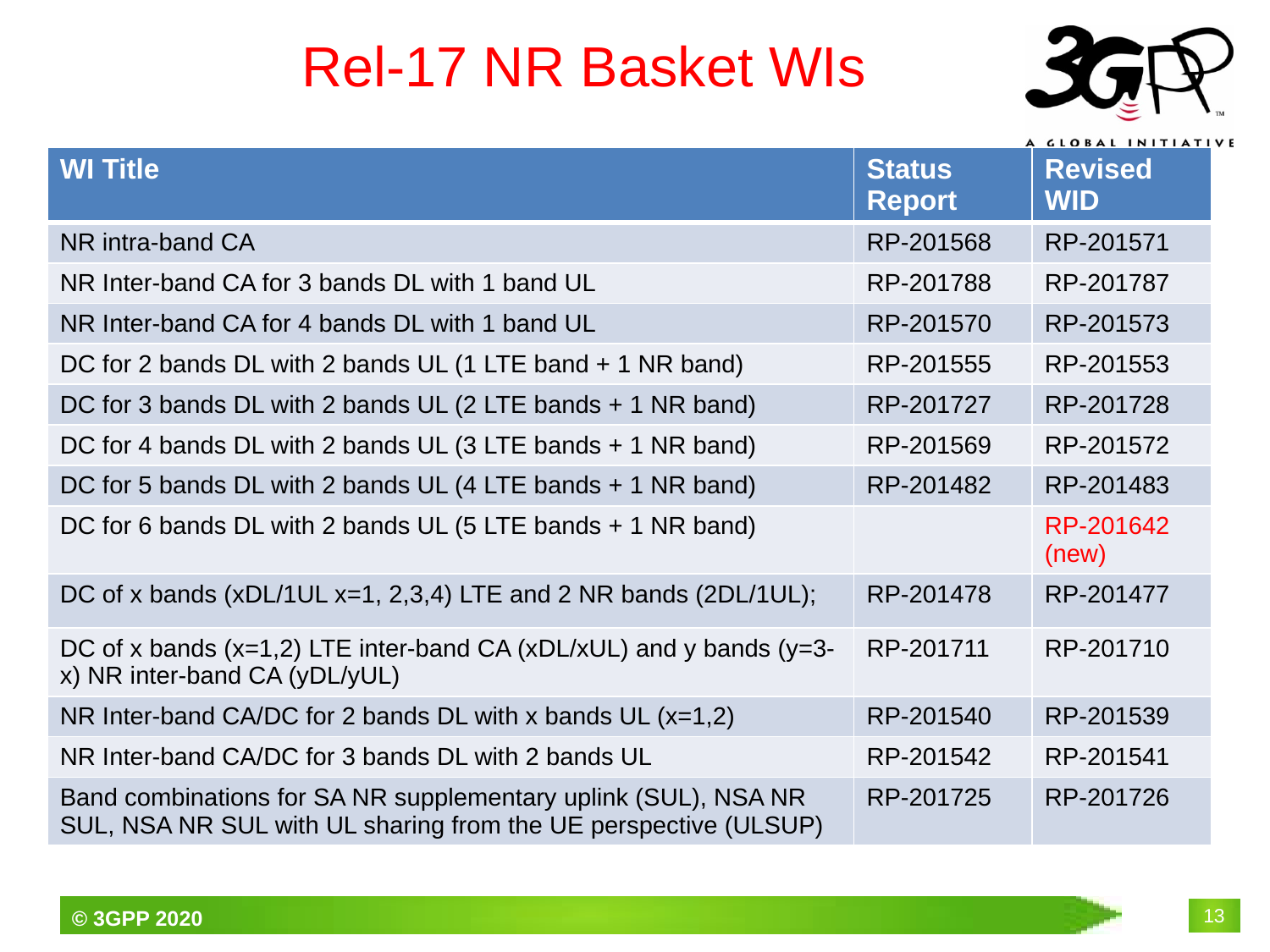

# Rel-17 NR Basket WIs

| WI Title | Status Report | Revised WID |
| --- | --- | --- |
| NR intra-band CA | RP-201568 | RP-201571 |
| NR Inter-band CA for 3 bands DL with 1 band UL | RP-201788 | RP-201787 |
| NR Inter-band CA for 4 bands DL with 1 band UL | RP-201570 | RP-201573 |
| DC for 2 bands DL with 2 bands UL (1 LTE band + 1 NR band) | RP-201555 | RP-201553 |
| DC for 3 bands DL with 2 bands UL (2 LTE bands + 1 NR band) | RP-201727 | RP-201728 |
| DC for 4 bands DL with 2 bands UL (3 LTE bands + 1 NR band) | RP-201569 | RP-201572 |
| DC for 5 bands DL with 2 bands UL (4 LTE bands + 1 NR band) | RP-201482 | RP-201483 |
| DC for 6 bands DL with 2 bands UL (5 LTE bands + 1 NR band) |  | RP‑201642 (new) |
| DC of x bands (xDL/1UL x=1, 2,3,4) LTE and 2 NR bands (2DL/1UL); | RP-201478 | RP-201477 |
| DC of x bands (x=1,2) LTE inter-band CA (xDL/xUL) and y bands (y=3-x) NR inter-band CA (yDL/yUL) | RP-201711 | RP-201710 |
| NR Inter-band CA/DC for 2 bands DL with x bands UL (x=1,2) | RP-201540 | RP-201539 |
| NR Inter-band CA/DC for 3 bands DL with 2 bands UL | RP-201542 | RP-201541 |
| Band combinations for SA NR supplementary uplink (SUL), NSA NR SUL, NSA NR SUL with UL sharing from the UE perspective (ULSUP) | RP-201725 | RP-201726 |
13